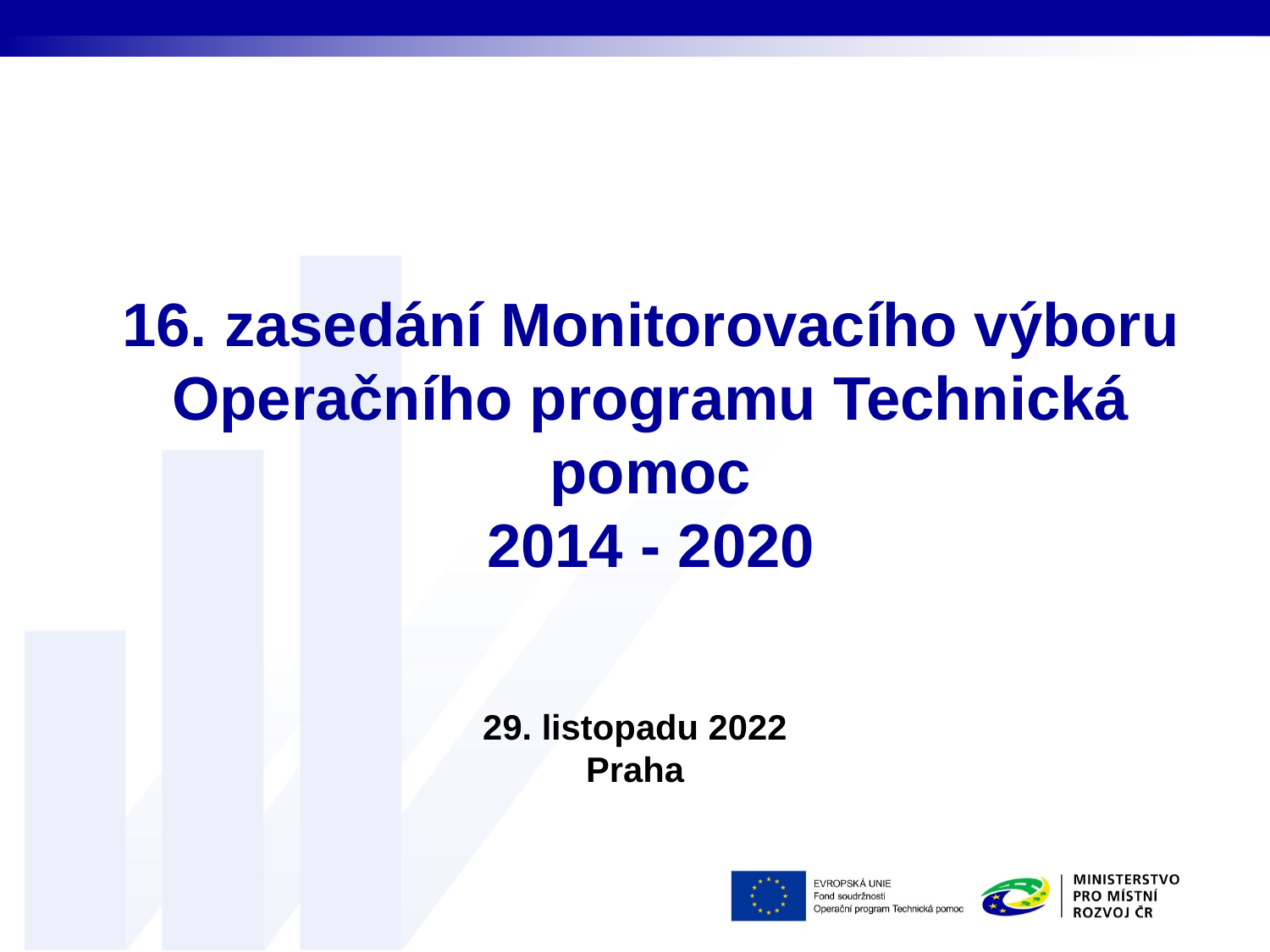

# 16. zasedání Monitorovacího výboru Operačního programu Technická pomoc 2014 - 2020
29. listopadu 2022
Praha